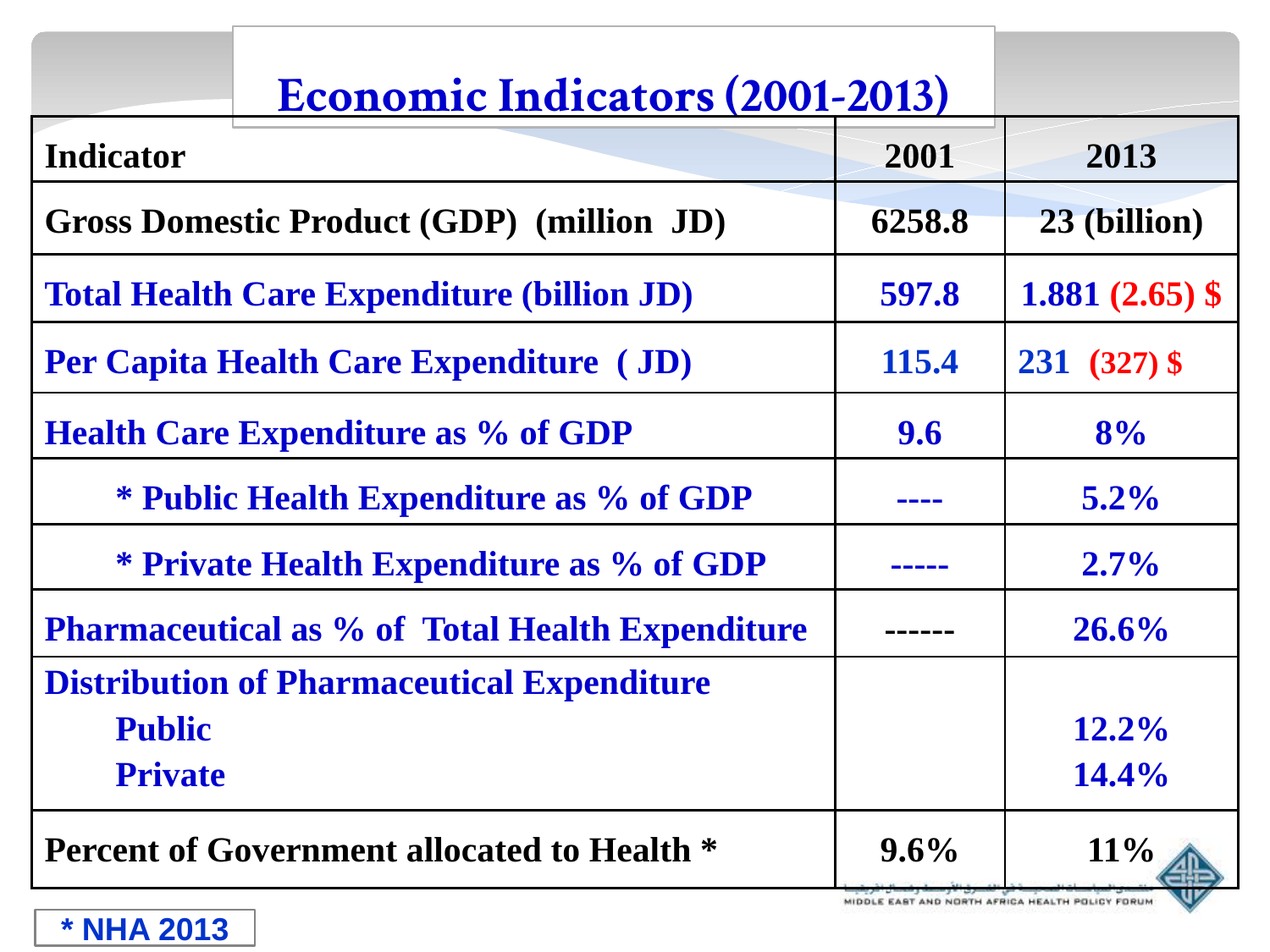

Economic Indicators (2001-2013)
| Indicator | 2001 | 2013 |
| --- | --- | --- |
| Gross Domestic Product (GDP) (million JD) | 6258.8 | 23 (billion) |
| Total Health Care Expenditure (billion JD) | 597.8 | 1.881 (2.65) $ |
| Per Capita Health Care Expenditure ( JD) | 115.4 | 231 (327) $ |
| Health Care Expenditure as % of GDP | 9.6 | 8% |
| \* Public Health Expenditure as % of GDP | ---- | 5.2% |
| \* Private Health Expenditure as % of GDP | ----- | 2.7% |
| Pharmaceutical as % of Total Health Expenditure | ------ | 26.6% |
| Distribution of Pharmaceutical Expenditure Public Private |  | 12.2% 14.4% |
| Percent of Government allocated to Health \* | 9.6% | 11% |
* NHA 2013